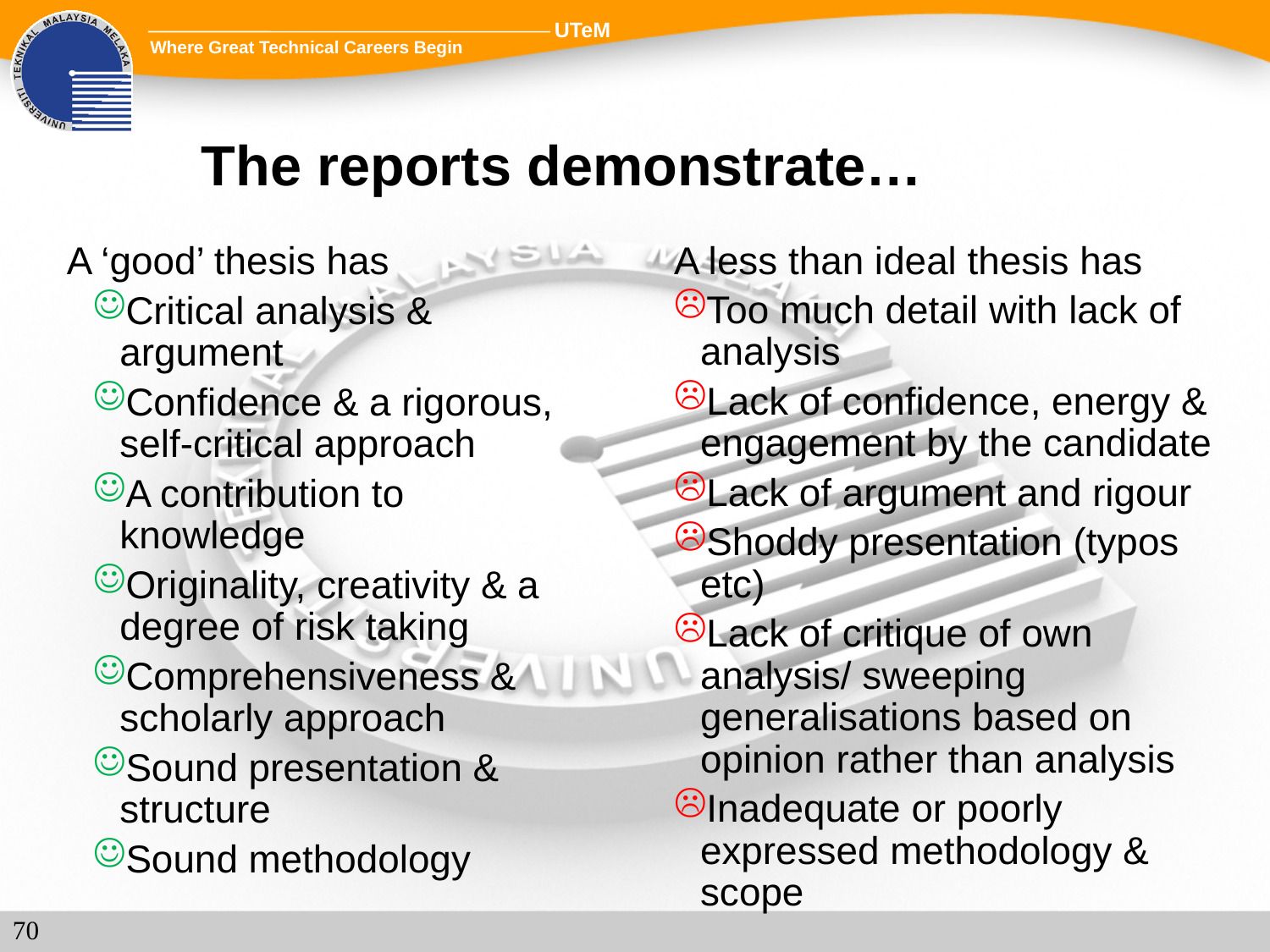

# The reports demonstrate…
A less than ideal thesis has
Too much detail with lack of analysis
Lack of confidence, energy & engagement by the candidate
Lack of argument and rigour
Shoddy presentation (typos etc)
Lack of critique of own analysis/ sweeping generalisations based on opinion rather than analysis
Inadequate or poorly expressed methodology & scope
A ‘good’ thesis has
Critical analysis & argument
Confidence & a rigorous, self-critical approach
A contribution to knowledge
Originality, creativity & a degree of risk taking
Comprehensiveness & scholarly approach
Sound presentation & structure
Sound methodology